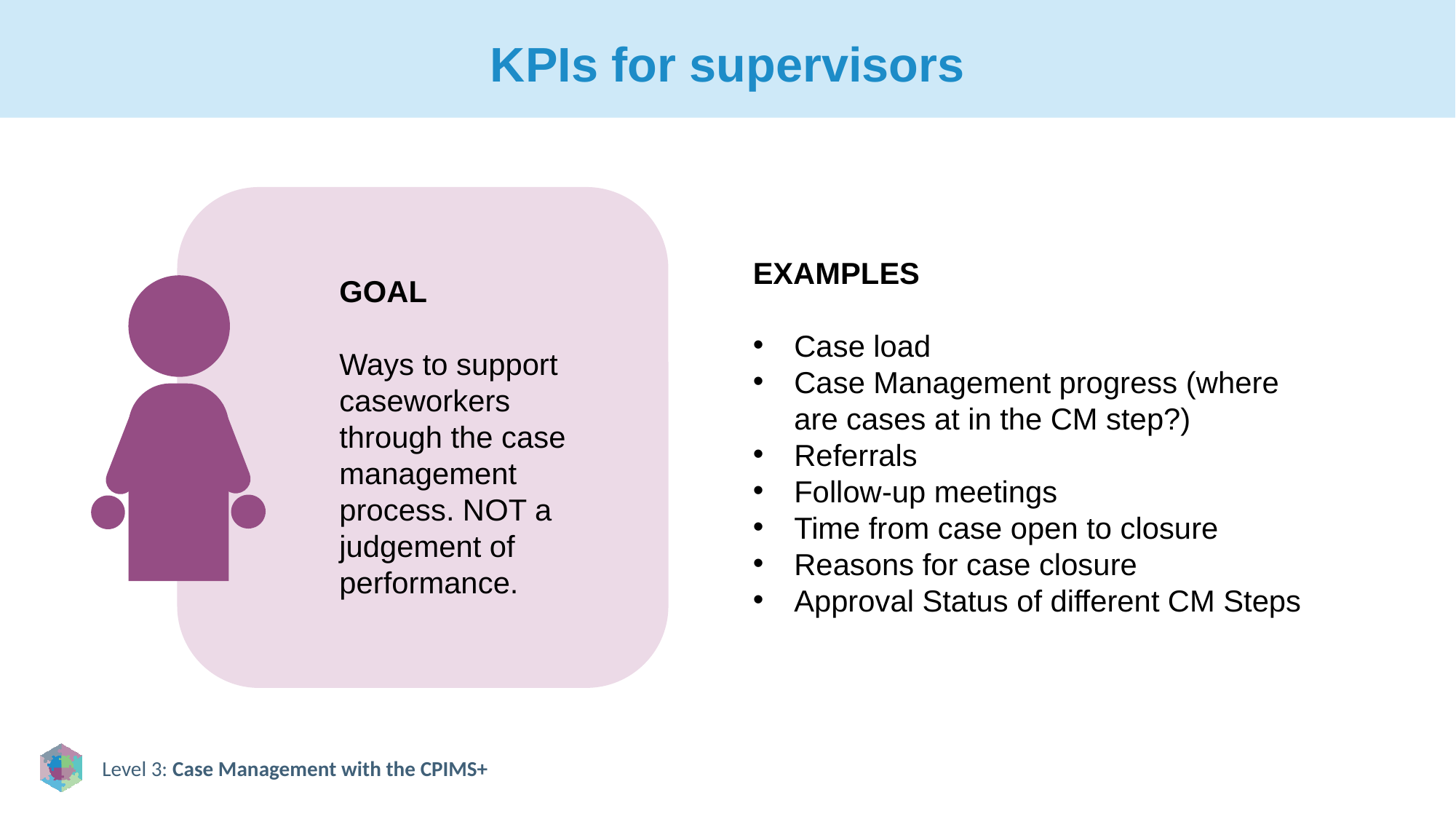

# KPIs for supervisors

EXAMPLES

Case load
Case Management progress (where are cases at in the CM step?)
Referrals
Follow-up meetings
Time from case open to closure
Reasons for case closure
Approval Status of different CM Steps
GOAL

Ways to support caseworkers through the case management process. NOT a judgement of performance.